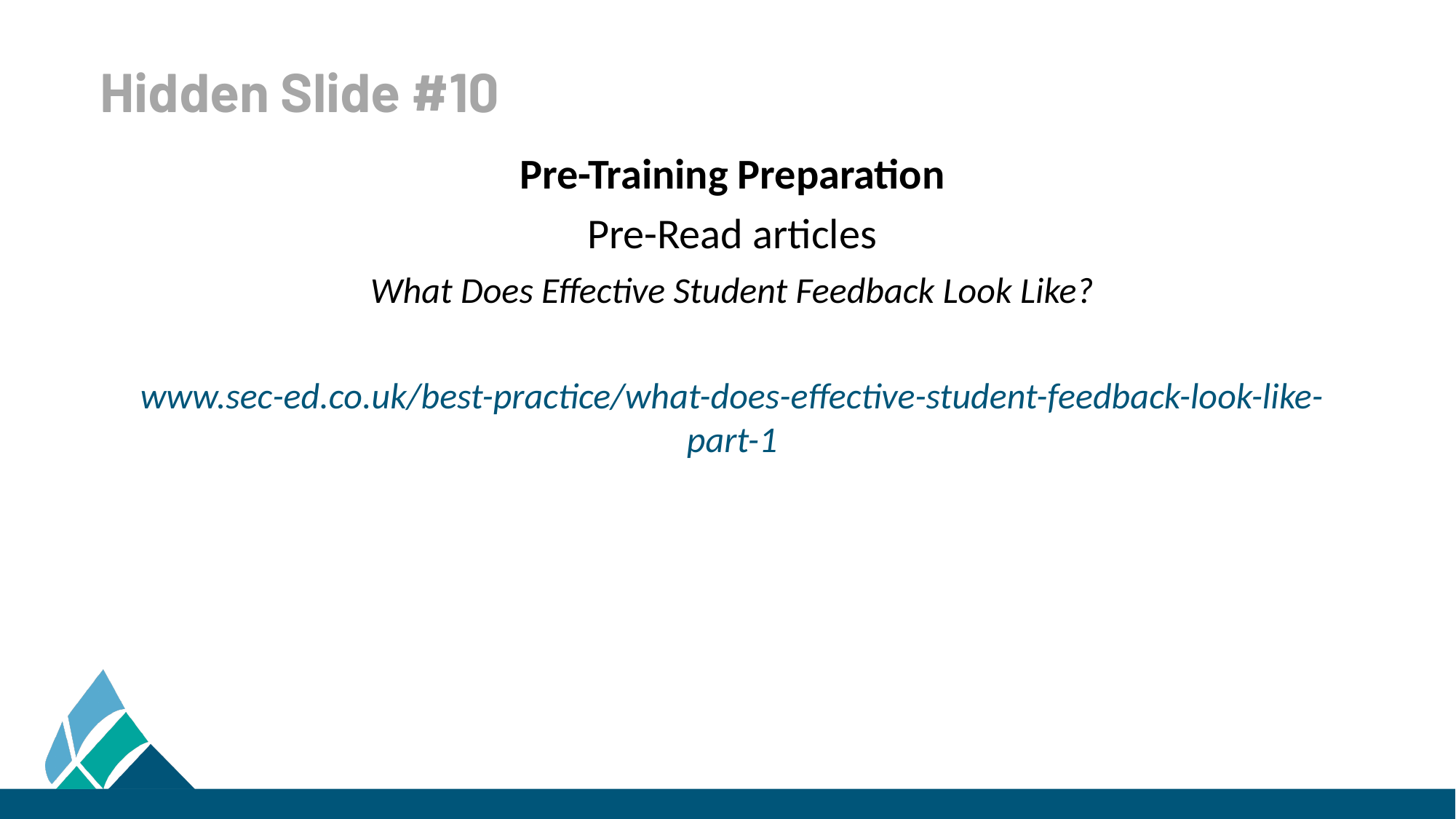

# Hidden Slide #10
Pre-Training Preparation
Pre-Read articles
What Does Effective Student Feedback Look Like?

www.sec-ed.co.uk/best-practice/what-does-effective-student-feedback-look-like-part-1